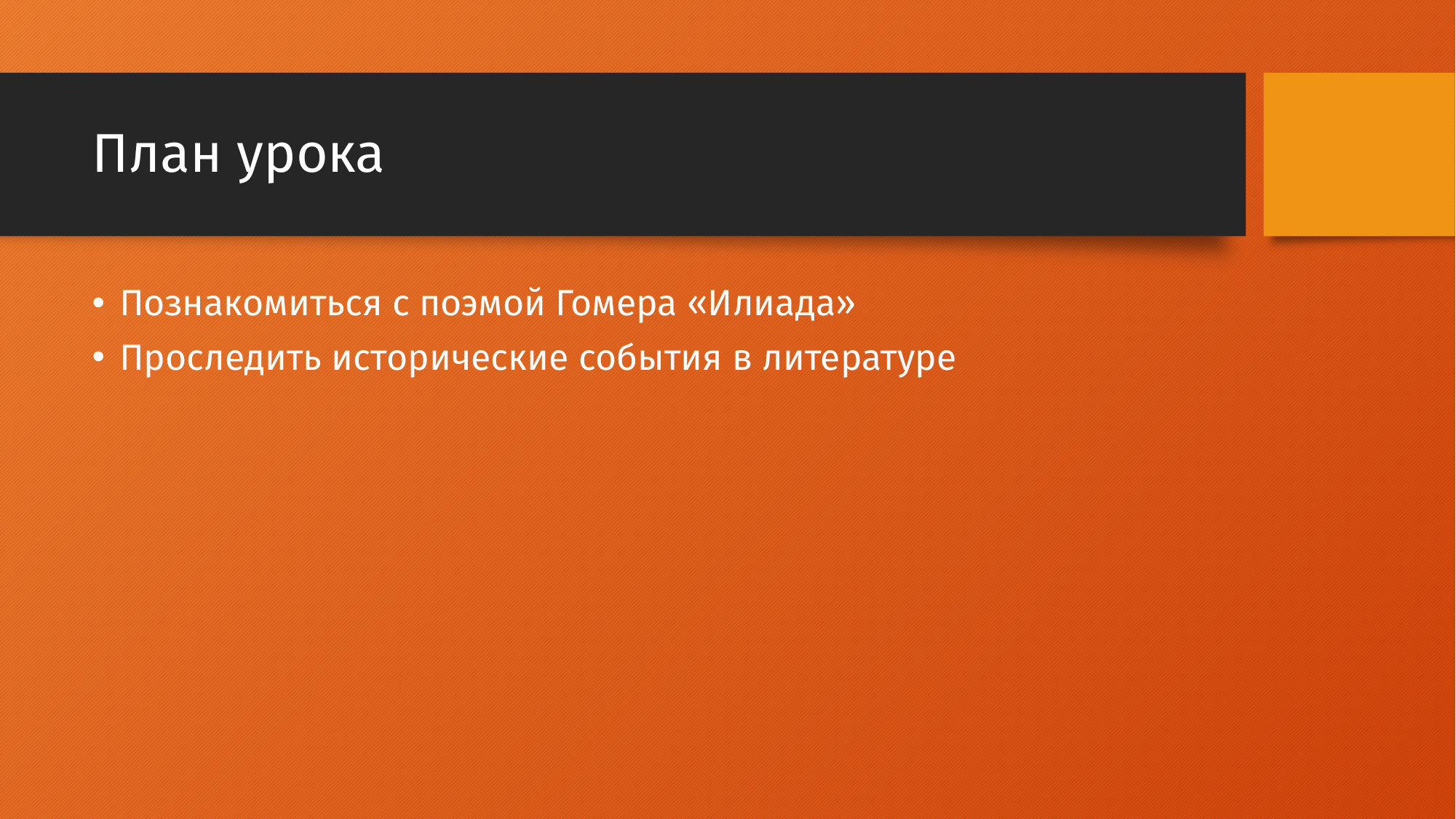

# План урока
Познакомиться с поэмой Гомера «Илиада»
Проследить исторические события в литературе